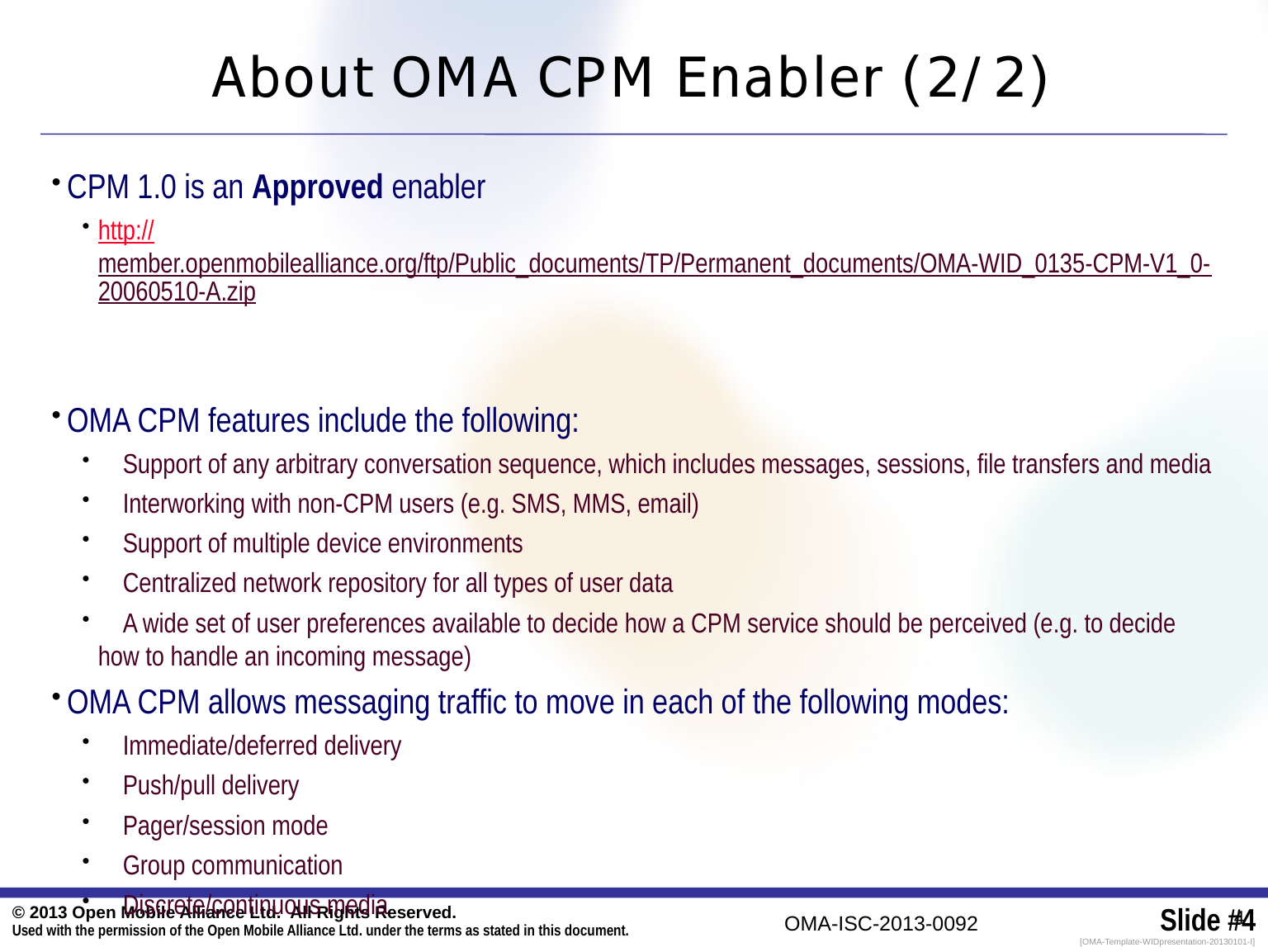

# About OMA CPM Enabler (2/2)
CPM 1.0 is an Approved enabler
http://member.openmobilealliance.org/ftp/Public_documents/TP/Permanent_documents/OMA-WID_0135-CPM-V1_0-20060510-A.zip

OMA CPM features include the following:
    Support of any arbitrary conversation sequence, which includes messages, sessions, file transfers and media
    Interworking with non-CPM users (e.g. SMS, MMS, email)
    Support of multiple device environments
    Centralized network repository for all types of user data
    A wide set of user preferences available to decide how a CPM service should be perceived (e.g. to decide how to handle an incoming message)
OMA CPM allows messaging traffic to move in each of the following modes:
    Immediate/deferred delivery
    Push/pull delivery
    Pager/session mode
    Group communication
    Discrete/continuous media
4